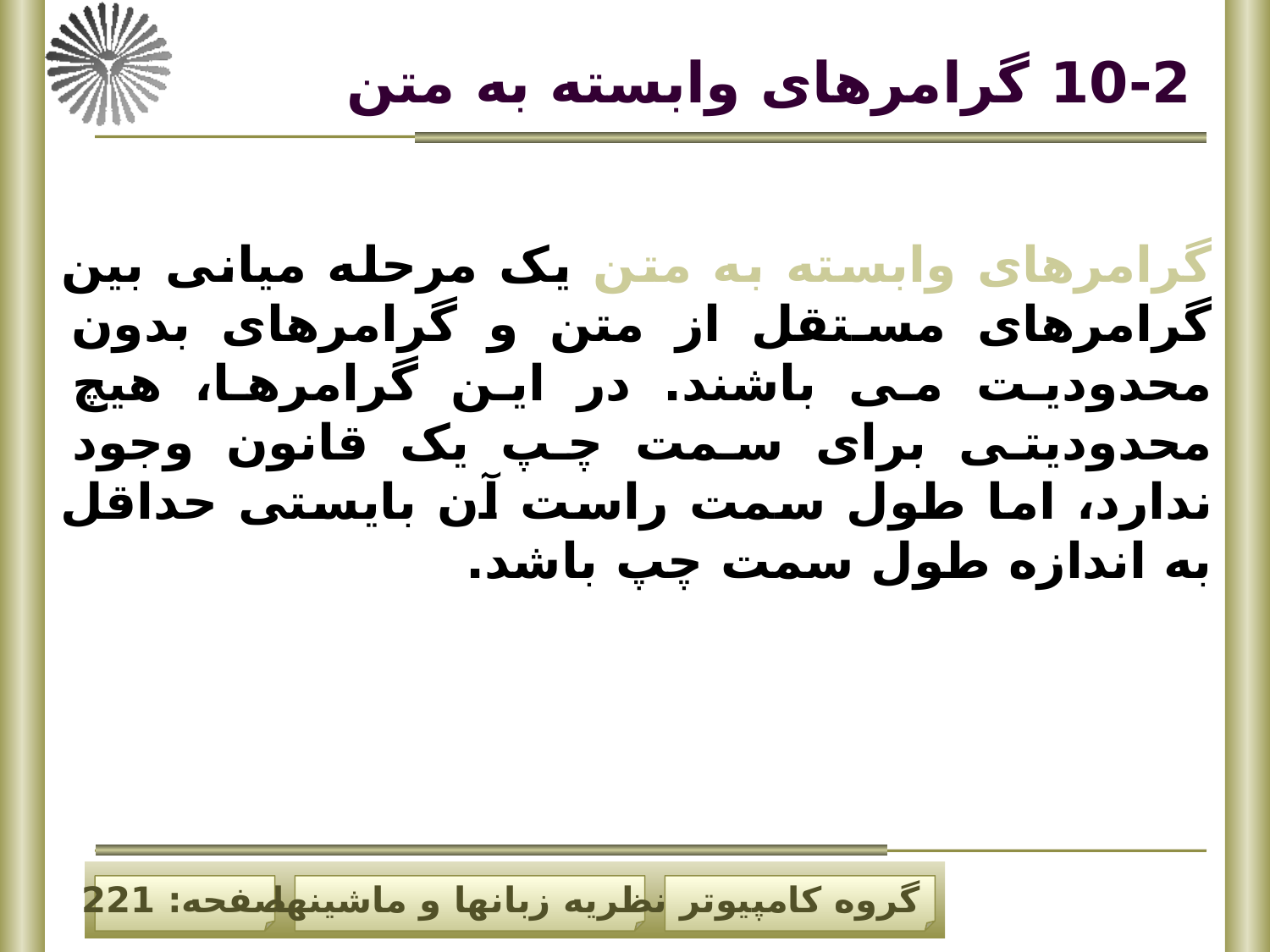

# 10-2 گرامرهای وابسته به متن
گرامرهای وابسته به متن یک مرحله میانی بین گرامرهای مستقل از متن و گرامرهای بدون محدودیت می باشند. در این گرامرها، هیچ محدودیتی برای سمت چپ یک قانون وجود ندارد، اما طول سمت راست آن بایستی حداقل به اندازه طول سمت چپ باشد.